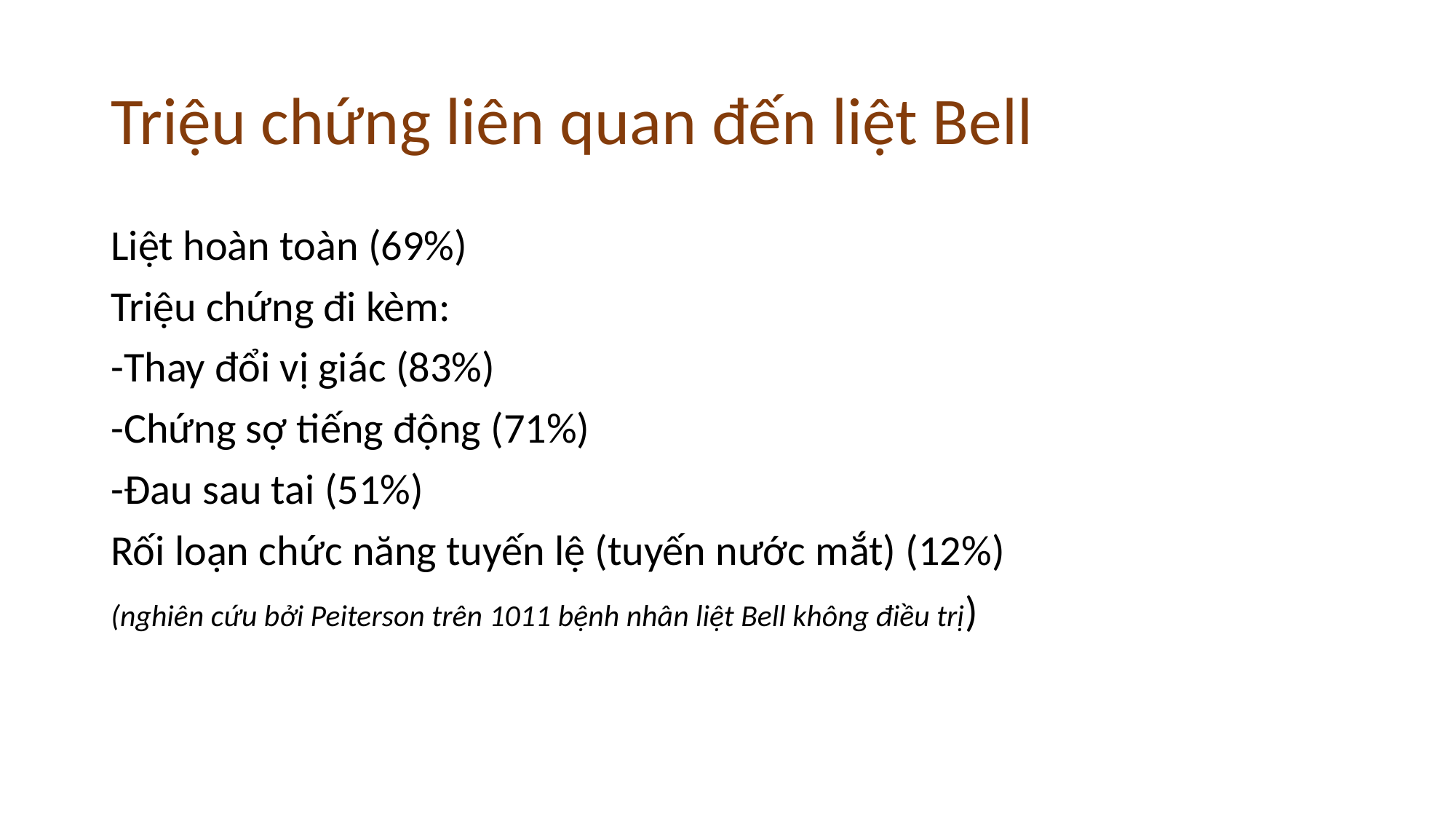

# Triệu chứng liên quan đến liệt Bell
Liệt hoàn toàn (69%)
Triệu chứng đi kèm:
-Thay đổi vị giác (83%)
-Chứng sợ tiếng động (71%)
-Đau sau tai (51%)
Rối loạn chức năng tuyến lệ (tuyến nước mắt) (12%)
(nghiên cứu bởi Peiterson trên 1011 bệnh nhân liệt Bell không điều trị)